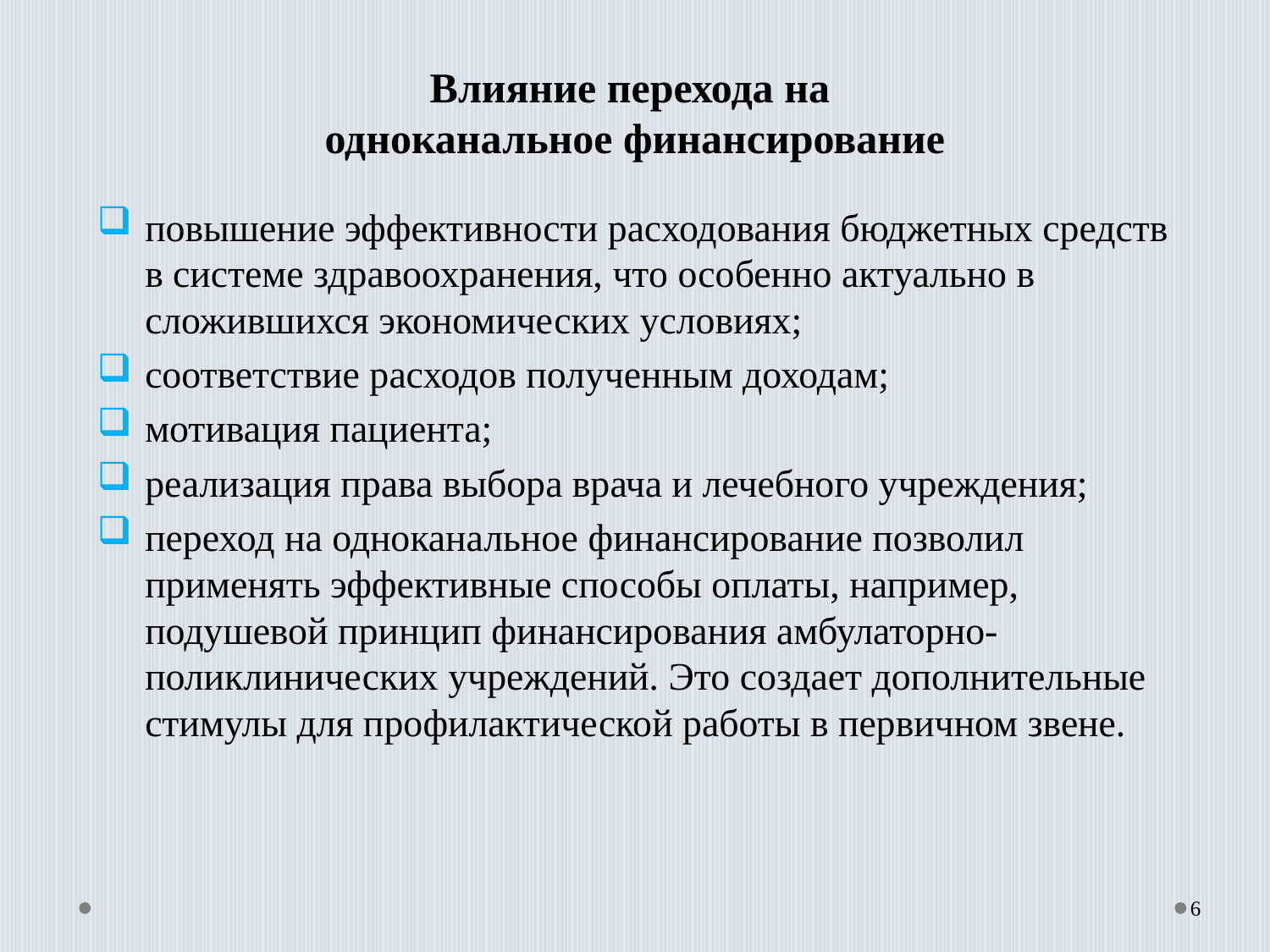

# Влияние перехода на одноканальное финансирование
повышение эффективности расходования бюджетных средств в системе здравоохранения, что особенно актуально в сложившихся экономических условиях;
соответствие расходов полученным доходам;
мотивация пациента;
реализация права выбора врача и лечебного учреждения;
переход на одноканальное финансирование позволил применять эффективные способы оплаты, например, подушевой принцип финансирования амбулаторно-поликлинических учреждений. Это создает дополнительные стимулы для профилактической работы в первичном звене.

6